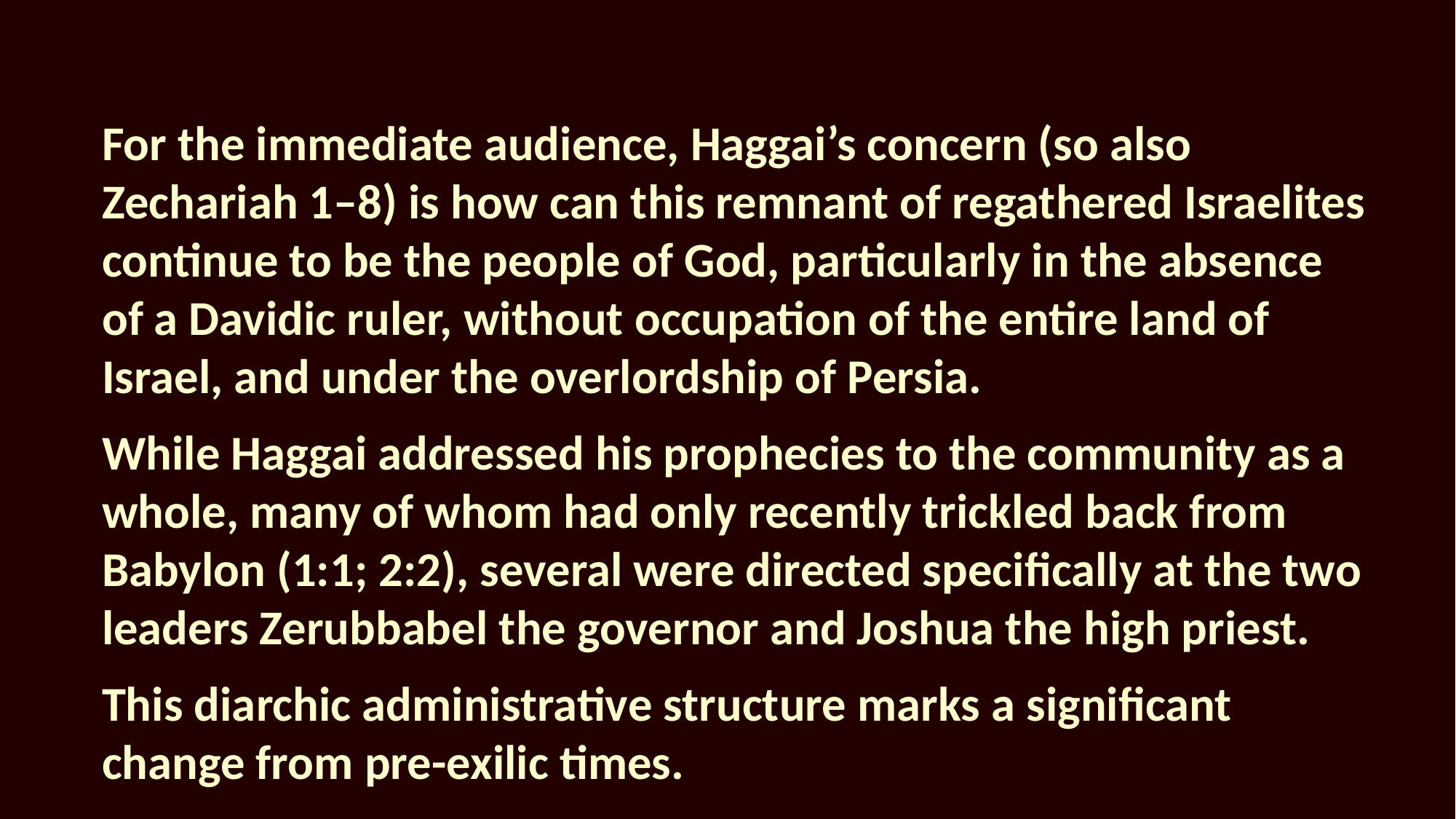

For the immediate audience, Haggai’s concern (so also Zechariah 1–8) is how can this remnant of regathered Israelites continue to be the people of God, particularly in the absence of a Davidic ruler, without occupation of the entire land of Israel, and under the overlordship of Persia.
While Haggai addressed his prophecies to the community as a whole, many of whom had only recently trickled back from Babylon (1:1; 2:2), several were directed specifically at the two leaders Zerubbabel the governor and Joshua the high priest.
This diarchic administrative structure marks a significant change from pre-exilic times.